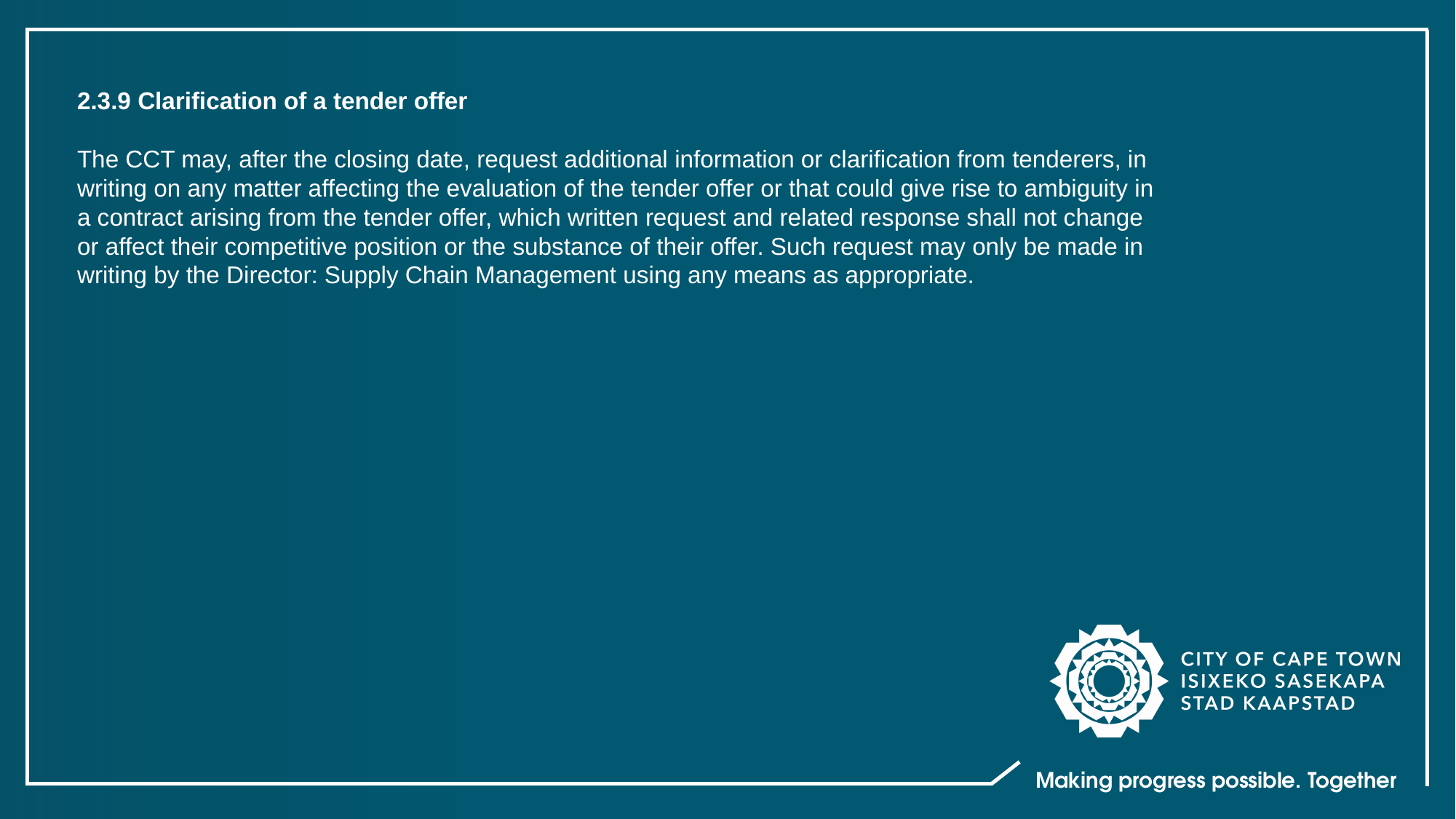

2.3.9 Clarification of a tender offer

The CCT may, after the closing date, request additional information or clarification from tenderers, in
writing on any matter affecting the evaluation of the tender offer or that could give rise to ambiguity in
a contract arising from the tender offer, which written request and related response shall not change
or affect their competitive position or the substance of their offer. Such request may only be made in
writing by the Director: Supply Chain Management using any means as appropriate.